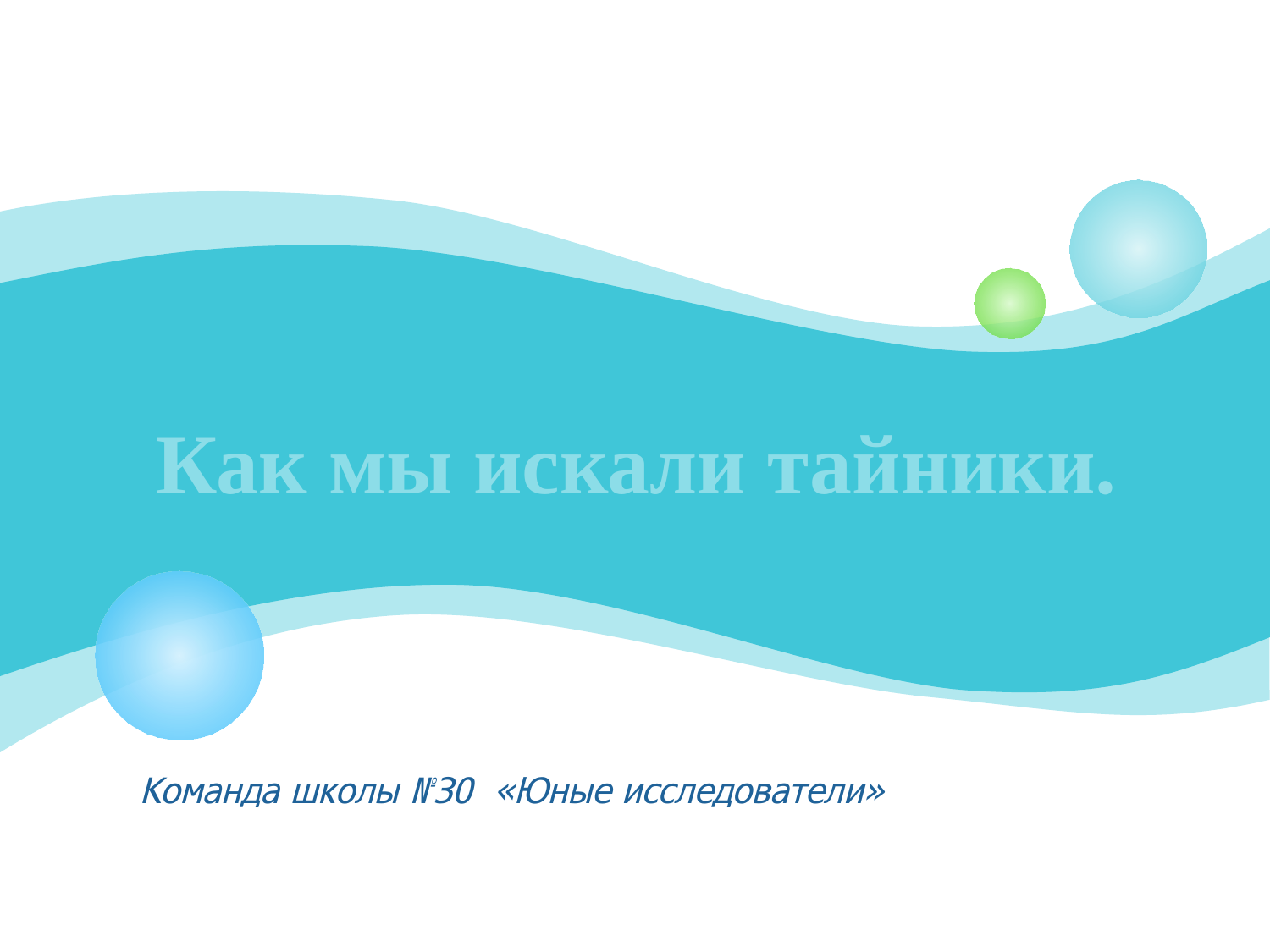

# Как мы искали тайники.
Команда школы №30  «Юные исследователи»